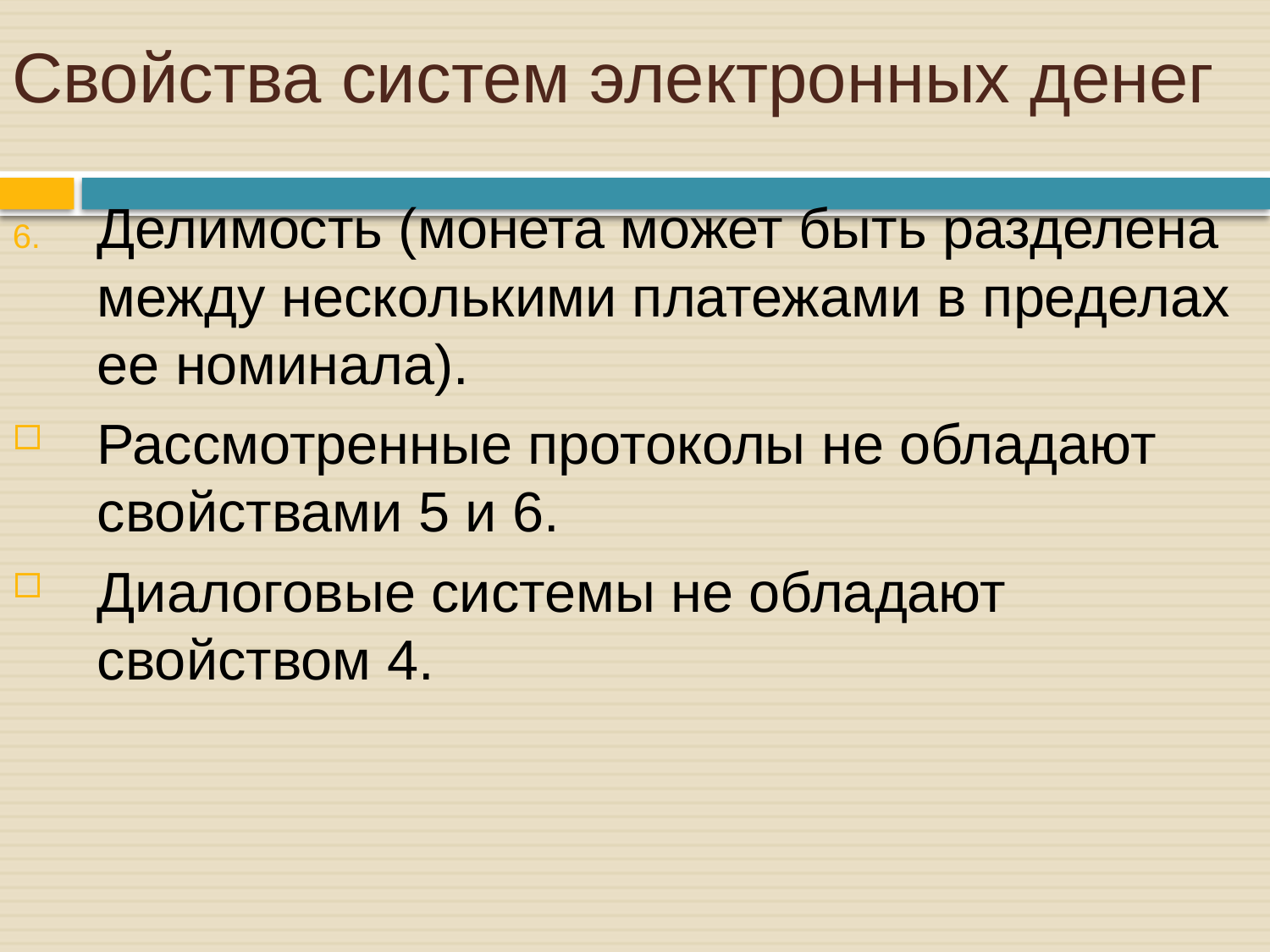

# Свойства систем электронных денег
Делимость (монета может быть разделена между несколькими платежами в пределах ее номинала).
Рассмотренные протоколы не обладают свойствами 5 и 6.
Диалоговые системы не обладают свойством 4.